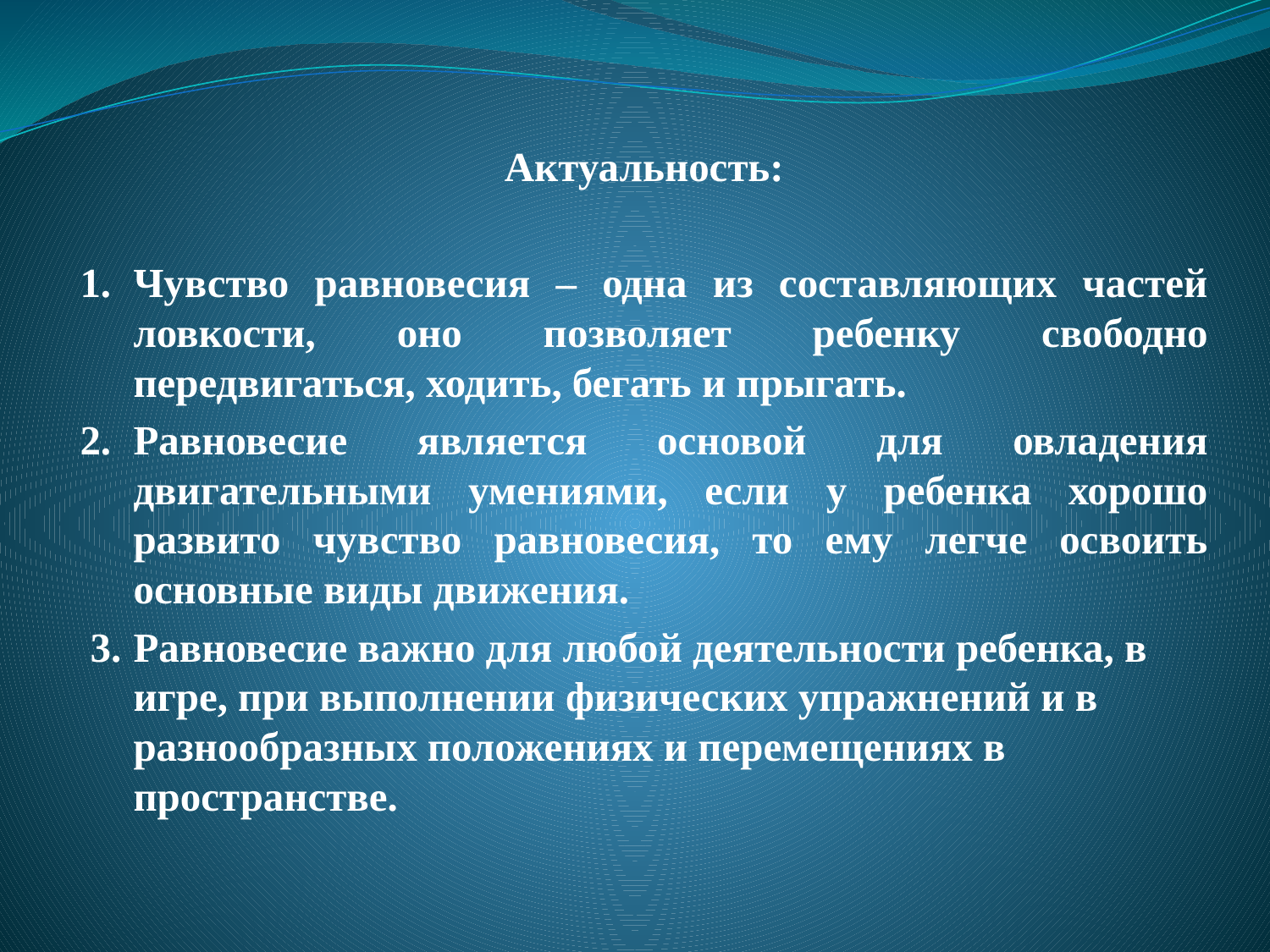

Актуальность:

1.		Чувство равновесия – одна из составляющих частей ловкости, оно позволяет ребенку свободно передвигаться, ходить, бегать и прыгать.
2.		Равновесие является основой для овладения двигательными умениями, если у ребенка хорошо развито чувство равновесия, то ему легче освоить основные виды движения.
 3.		Равновесие важно для любой деятельности ребенка, в игре, при выполнении физических упражнений и в разнообразных положениях и перемещениях в пространстве.